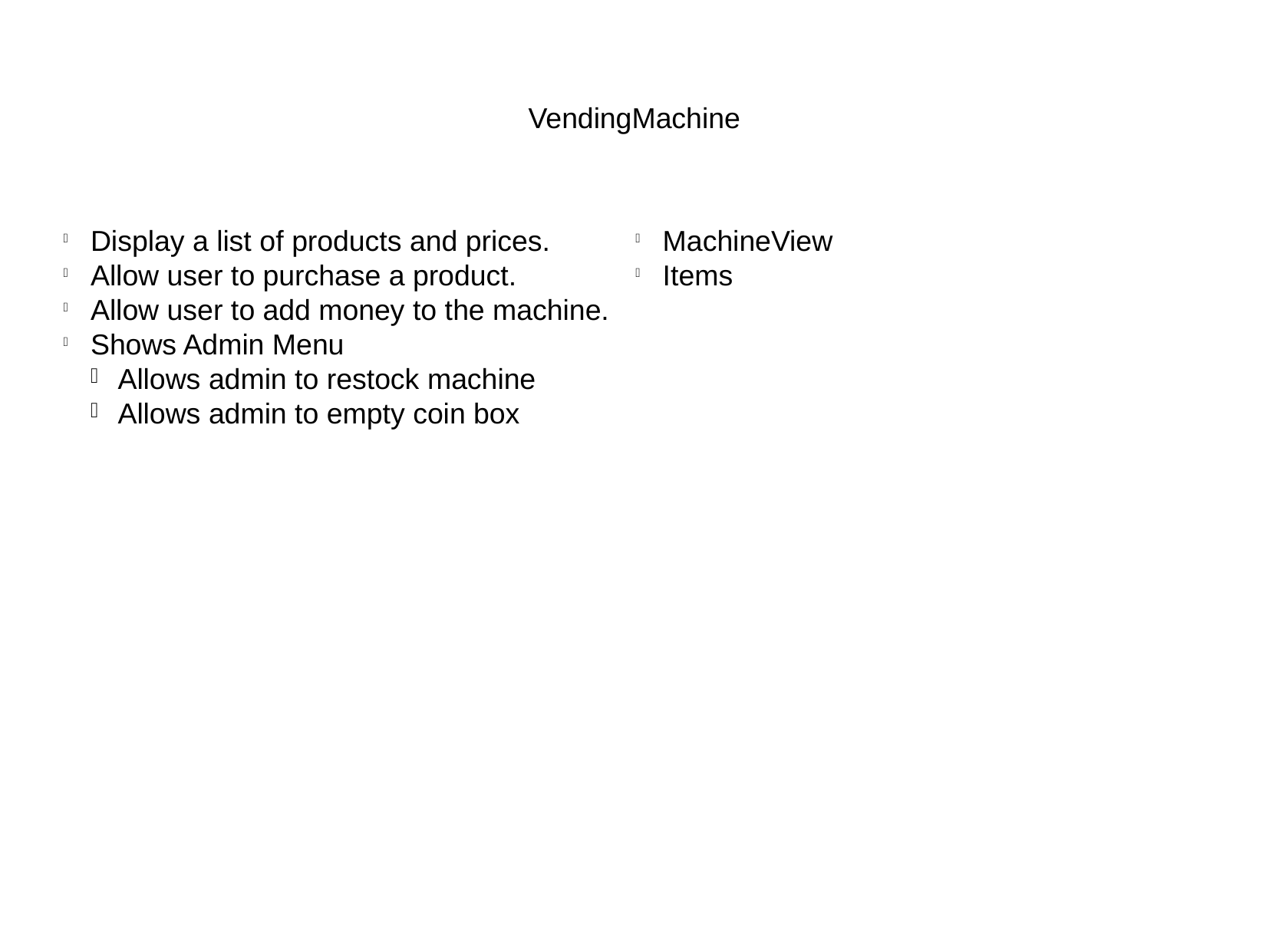

VendingMachine
Display a list of products and prices.
Allow user to purchase a product.
Allow user to add money to the machine.
Shows Admin Menu
Allows admin to restock machine
Allows admin to empty coin box
MachineView
Items